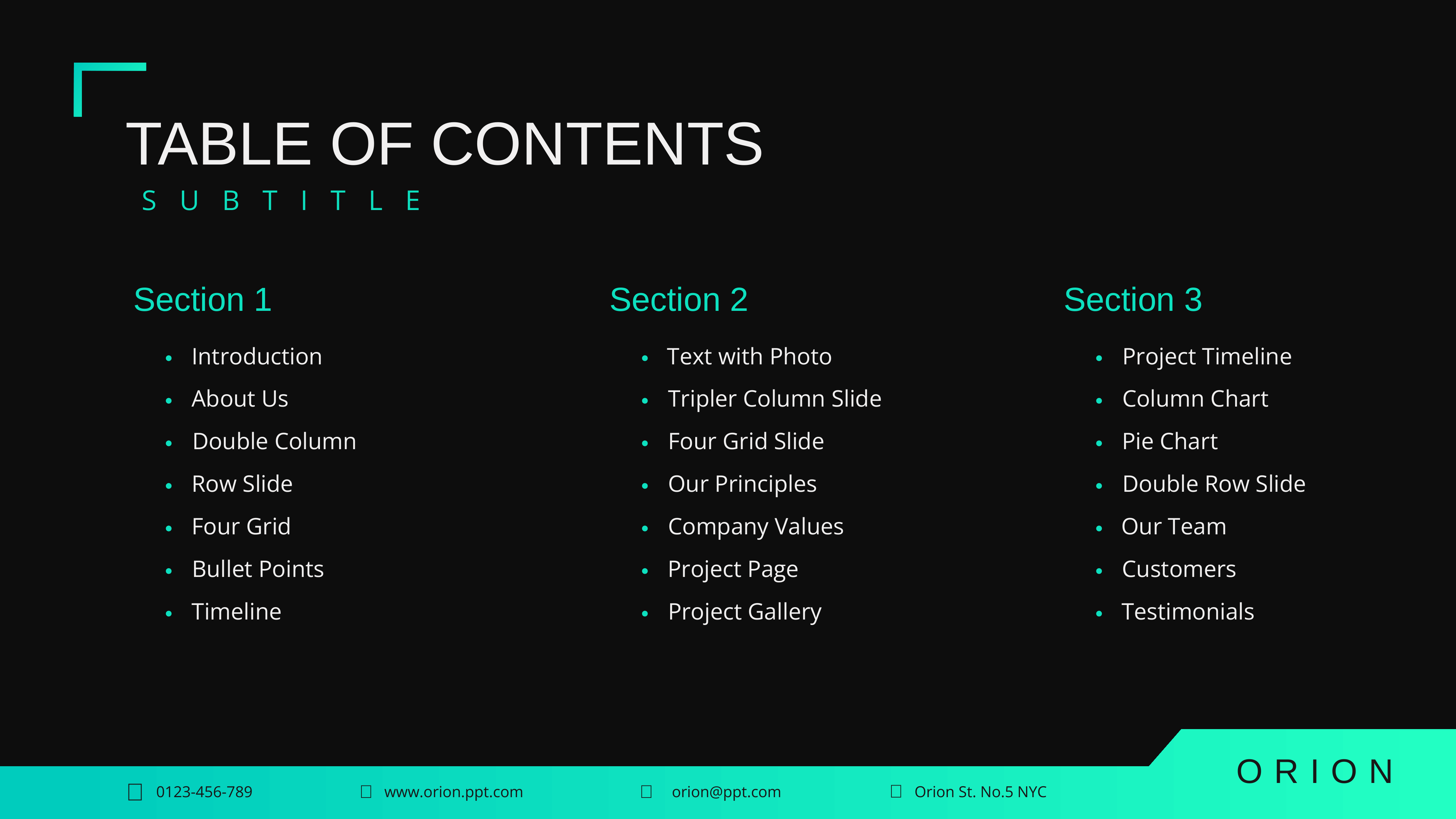

TABLE OF CONTENTS
SUBTITLE
Section 1
Section 2
Section 3
Introduction
Text with Photo
Project Timeline

About Us
Tripler Column Slide
Column Chart

Double Column
Four Grid Slide
Pie Chart

Row Slide
Our Principles
Double Row Slide

Four Grid
Company Values
Our Team

Bullet Points
Project Page
Customers

Timeline
Project Gallery
Testimonials